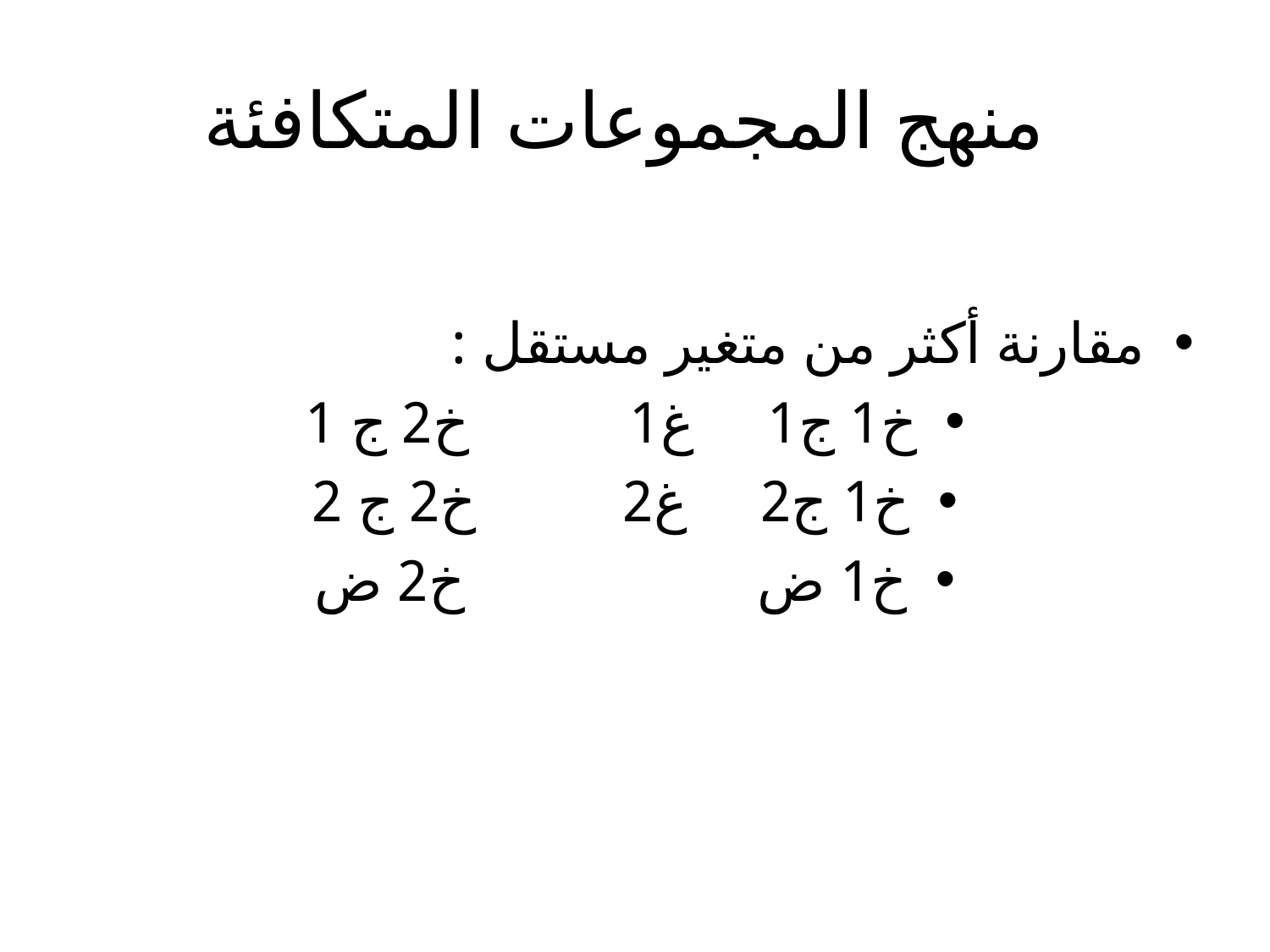

# منهج المجموعات المتكافئة

مقارنة أكثر من متغير مستقل :
خ1 ج1     غ1           خ2 ج 1
خ1 ج2     غ2          خ2 ج 2
خ1 ض                    خ2 ض